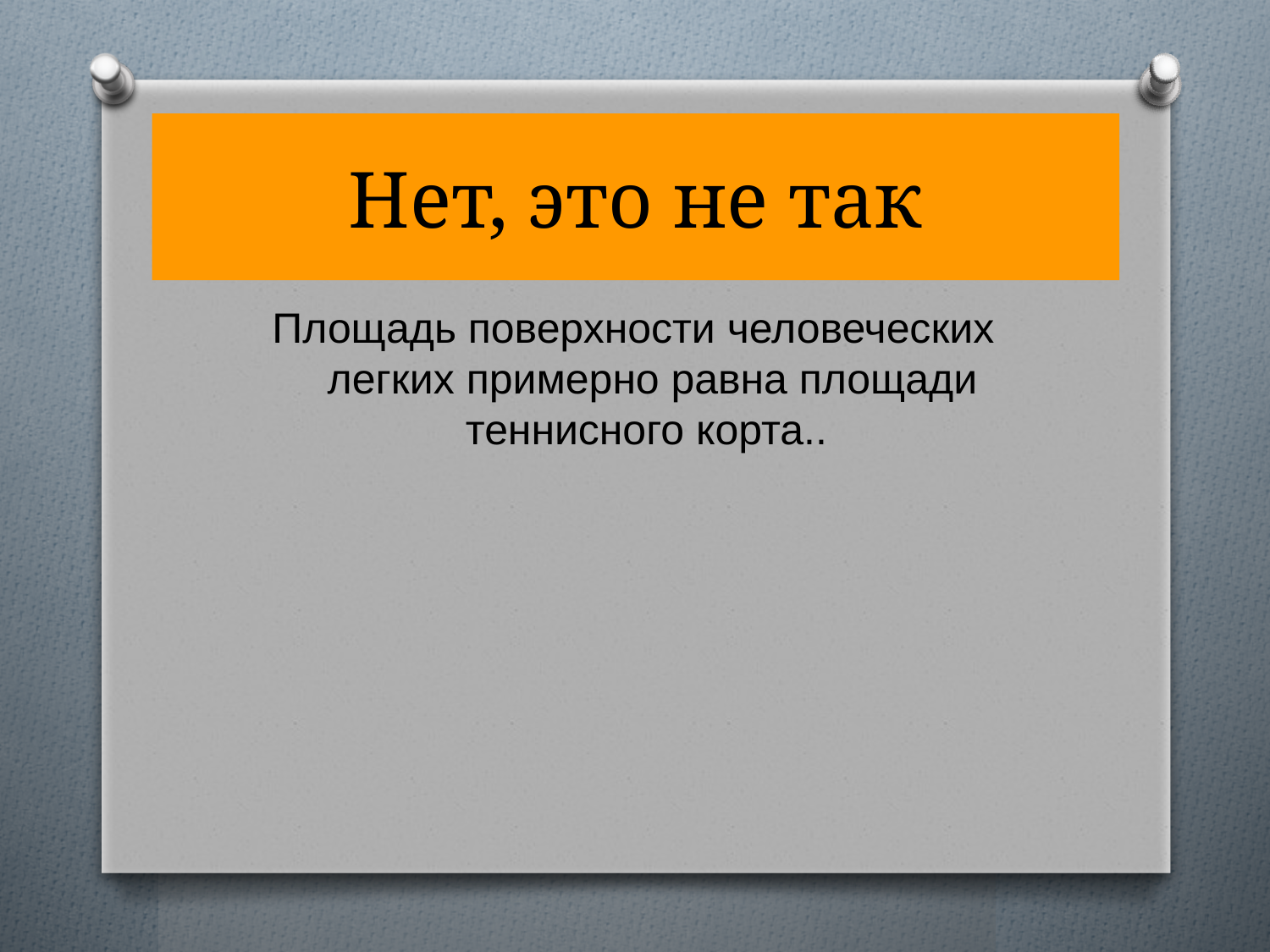

# Нет, это не так
Площадь поверхности человеческих легких примерно равна площади теннисного корта..